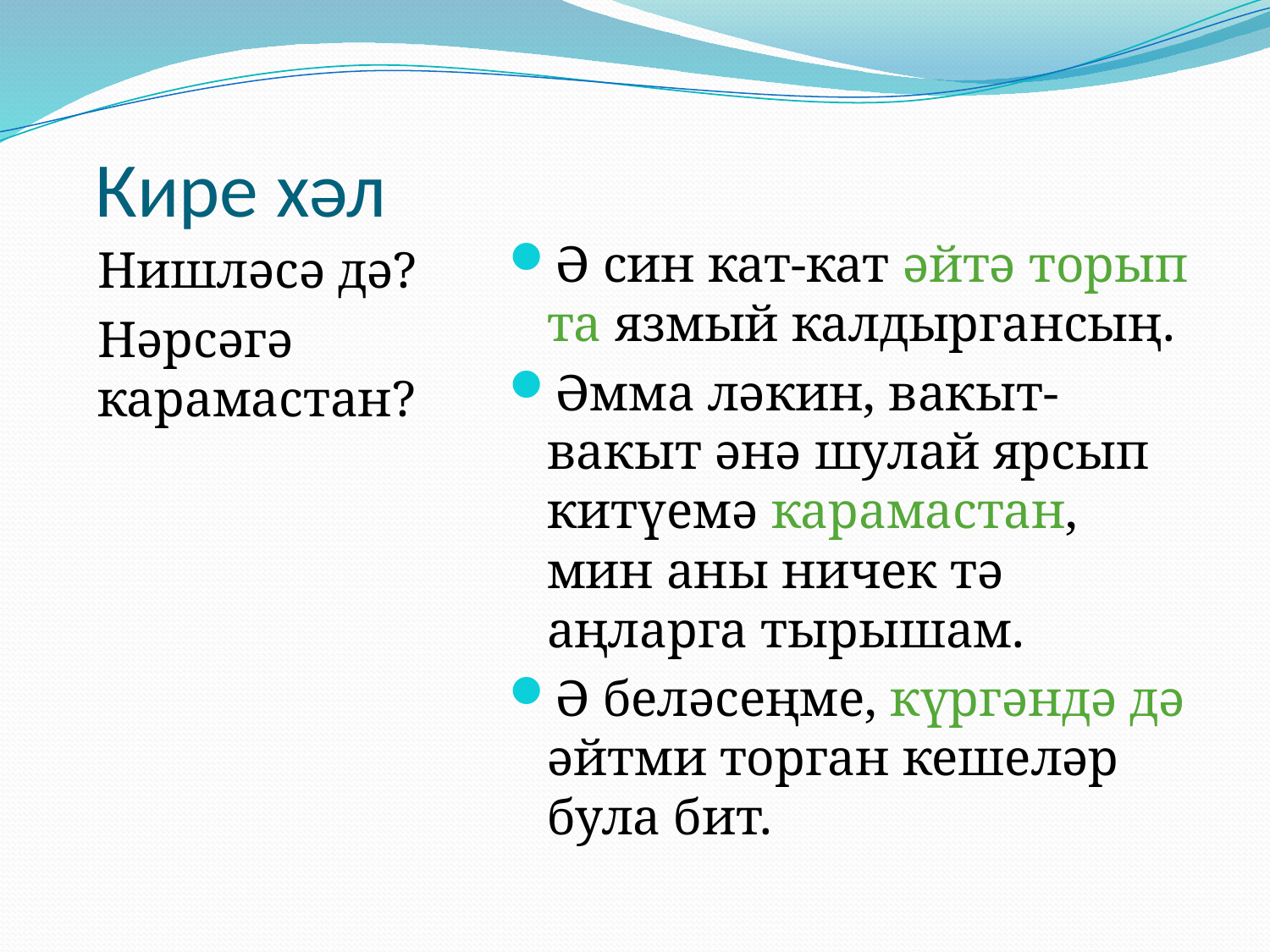

# Кире хәл
Нишләсә дә?
Нәрсәгә карамастан?
Ә син кат-кат әйтә торып та язмый калдыргансың.
Әмма ләкин, вакыт- вакыт әнә шулай ярсып китүемә карамастан, мин аны ничек тә  аңларга тырышам.
Ә беләсеңме, күргәндә дә әйтми торган кешеләр була бит.